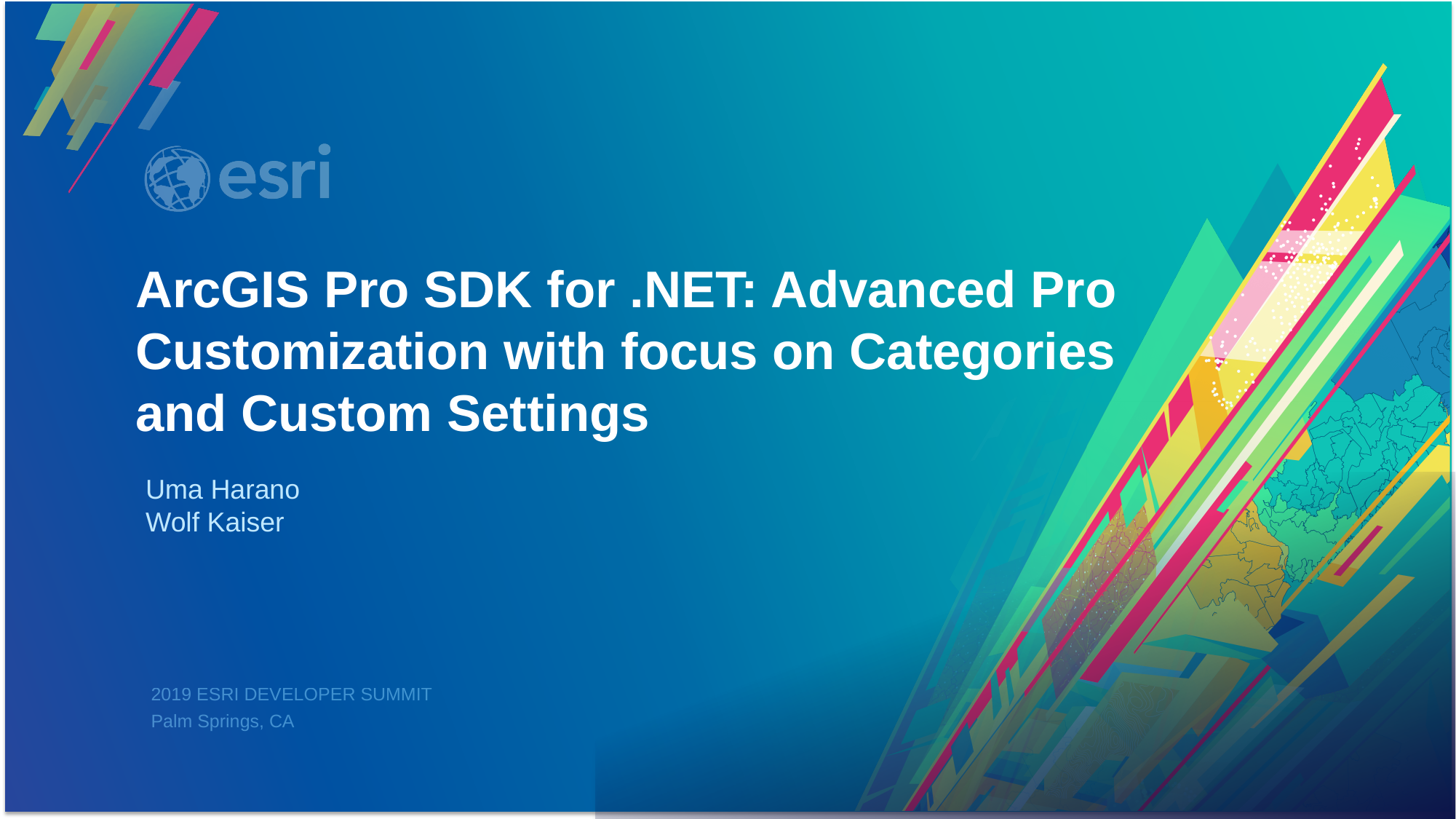

# ArcGIS Pro SDK for .NET: Advanced Pro Customization with focus on Categories and Custom Settings
Uma Harano
Wolf Kaiser